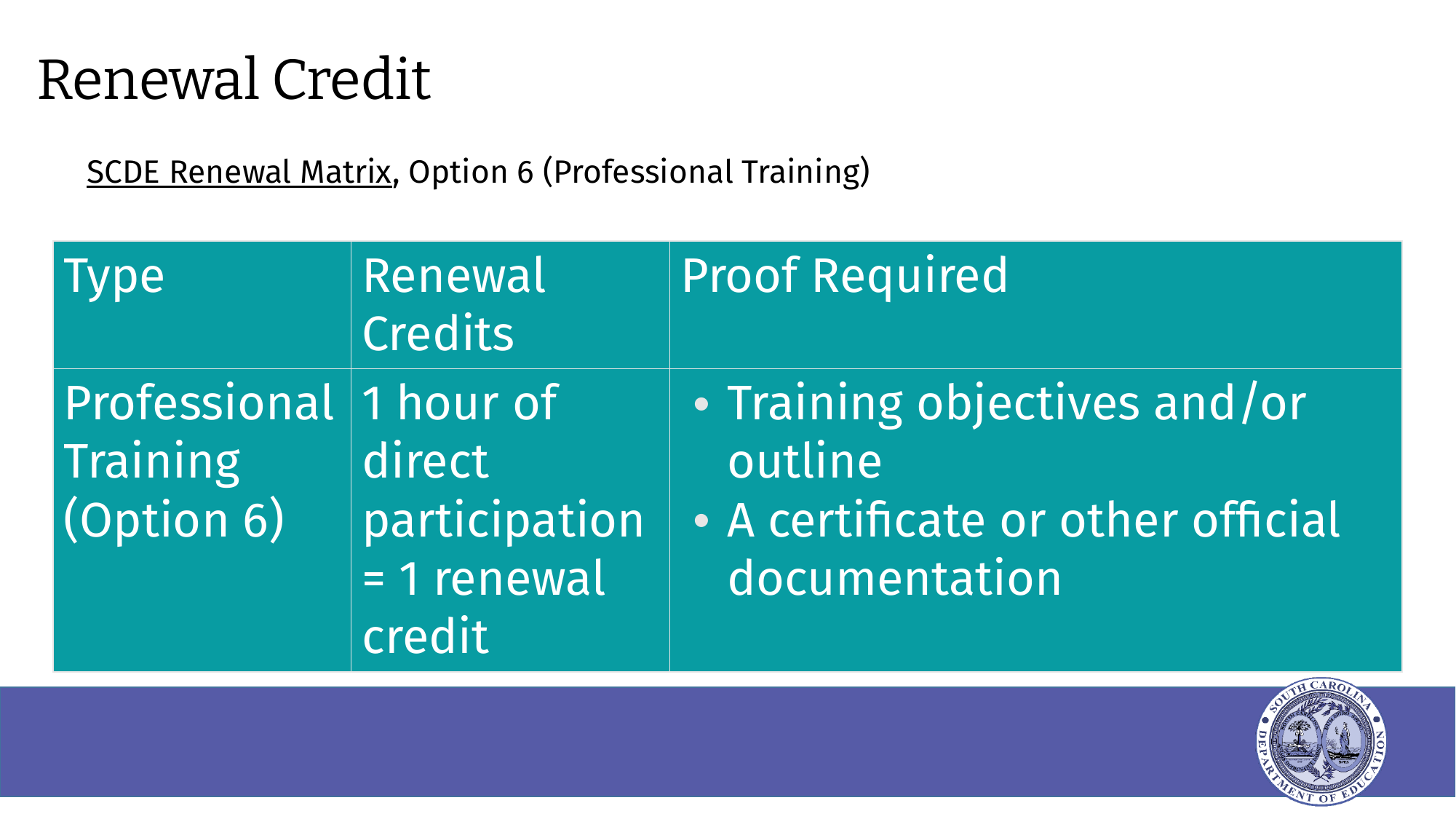

# Renewal Credit
SCDE Renewal Matrix, Option 6 (Professional Training)

| Type | Renewal Credits | Proof Required |
| --- | --- | --- |
| Professional Training (Option 6) | 1 hour of direct participation = 1 renewal credit | Training objectives and/or outline A certificate or other official documentation |